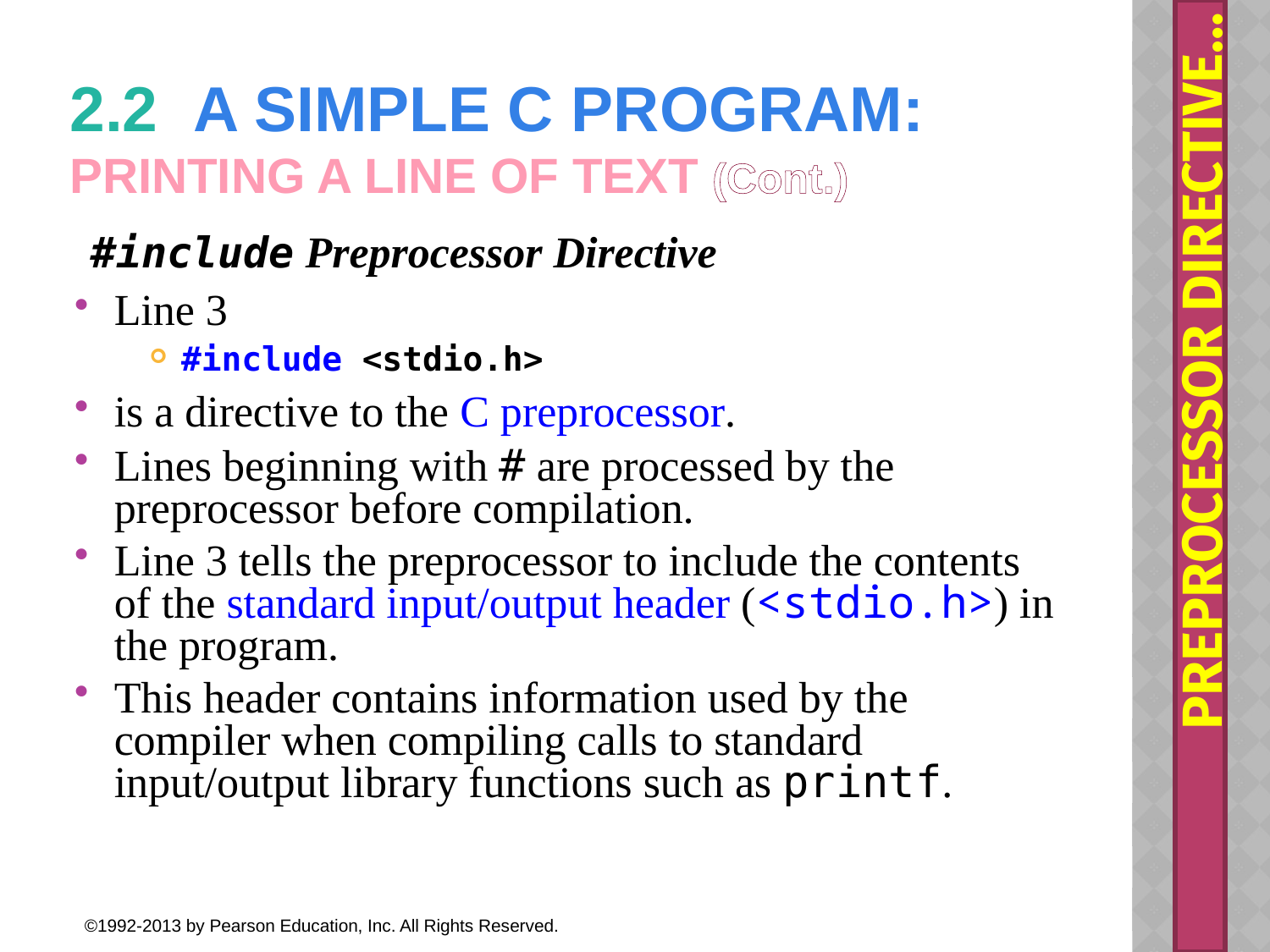

Preprocessor Directive…
# 2.2  A Simple C Program: Printing a Line of Text (Cont.)
#include Preprocessor Directive
Line 3
#include <stdio.h>
is a directive to the C preprocessor.
Lines beginning with # are processed by the preprocessor before compilation.
Line 3 tells the preprocessor to include the contents of the standard input/output header (<stdio.h>) in the program.
This header contains information used by the compiler when compiling calls to standard input/output library functions such as printf.
©1992-2013 by Pearson Education, Inc. All Rights Reserved.